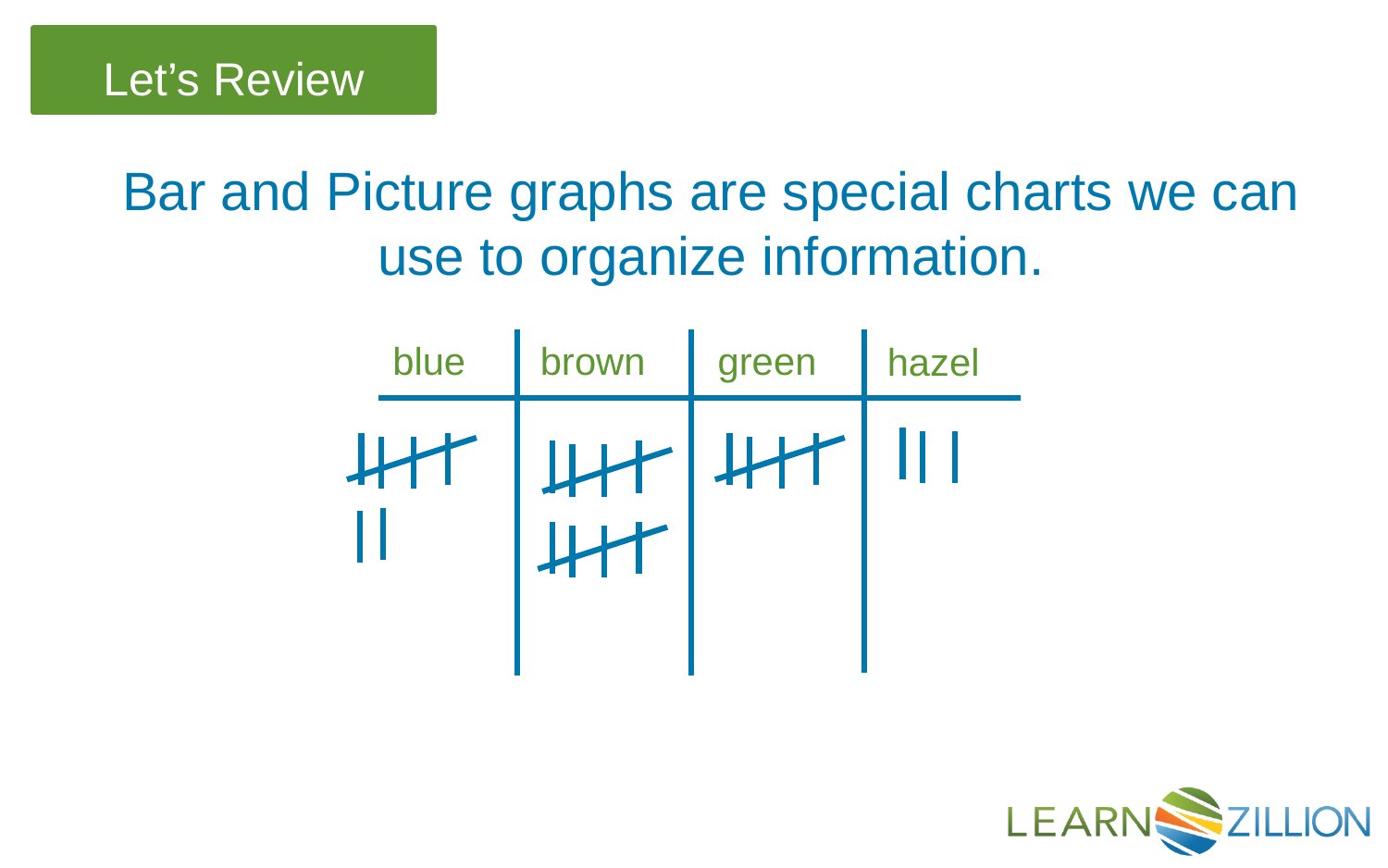

Bar and Picture graphs are special charts we can use to organize information.
blue
brown
green
hazel